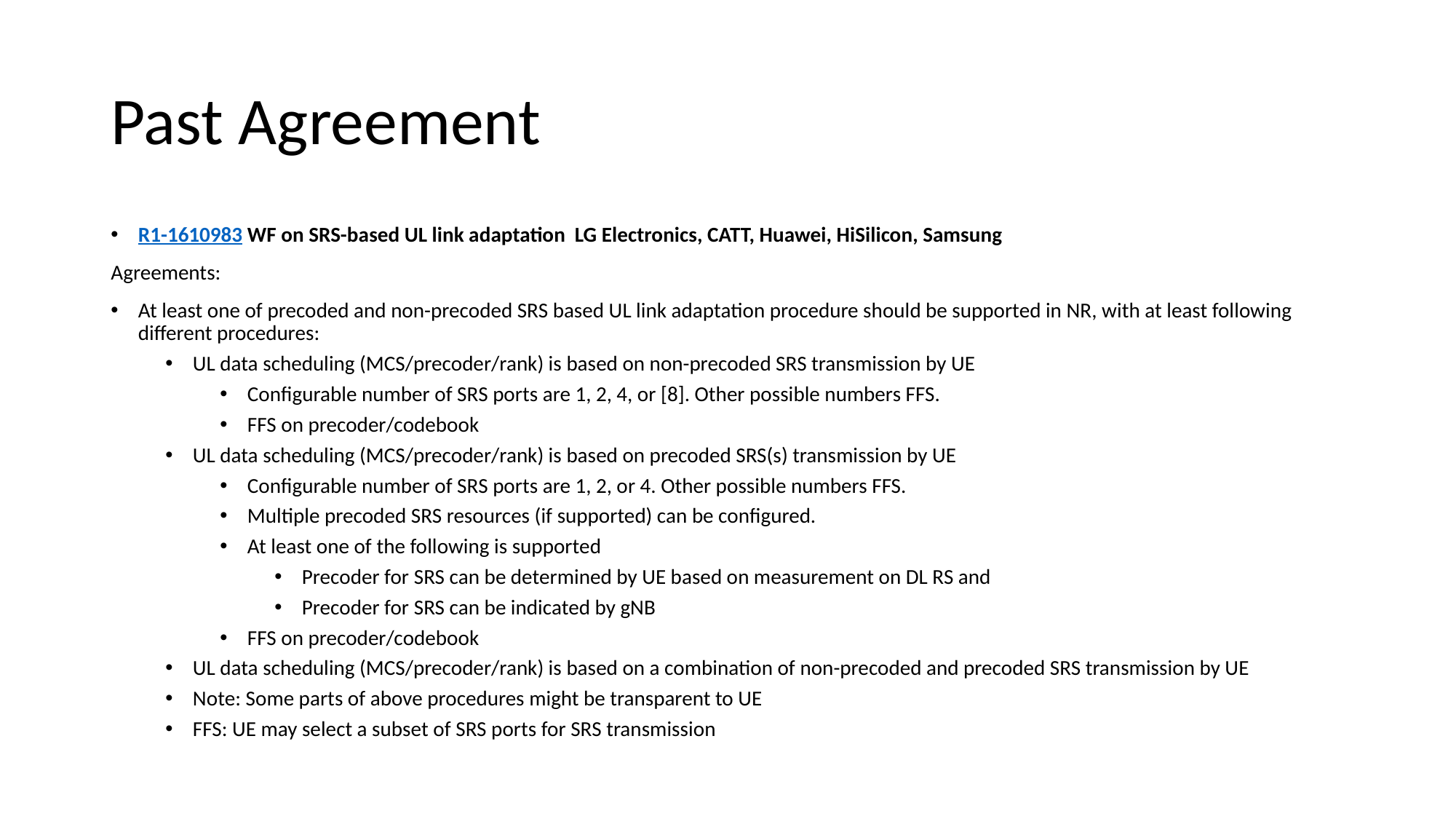

# Past Agreement
R1-1610983	WF on SRS-based UL link adaptation	LG Electronics, CATT, Huawei, HiSilicon, Samsung
Agreements:
At least one of precoded and non-precoded SRS based UL link adaptation procedure should be supported in NR, with at least following different procedures:
UL data scheduling (MCS/precoder/rank) is based on non-precoded SRS transmission by UE
Configurable number of SRS ports are 1, 2, 4, or [8]. Other possible numbers FFS.
FFS on precoder/codebook
UL data scheduling (MCS/precoder/rank) is based on precoded SRS(s) transmission by UE
Configurable number of SRS ports are 1, 2, or 4. Other possible numbers FFS.
Multiple precoded SRS resources (if supported) can be configured.
At least one of the following is supported
Precoder for SRS can be determined by UE based on measurement on DL RS and
Precoder for SRS can be indicated by gNB
FFS on precoder/codebook
UL data scheduling (MCS/precoder/rank) is based on a combination of non-precoded and precoded SRS transmission by UE
Note: Some parts of above procedures might be transparent to UE
FFS: UE may select a subset of SRS ports for SRS transmission